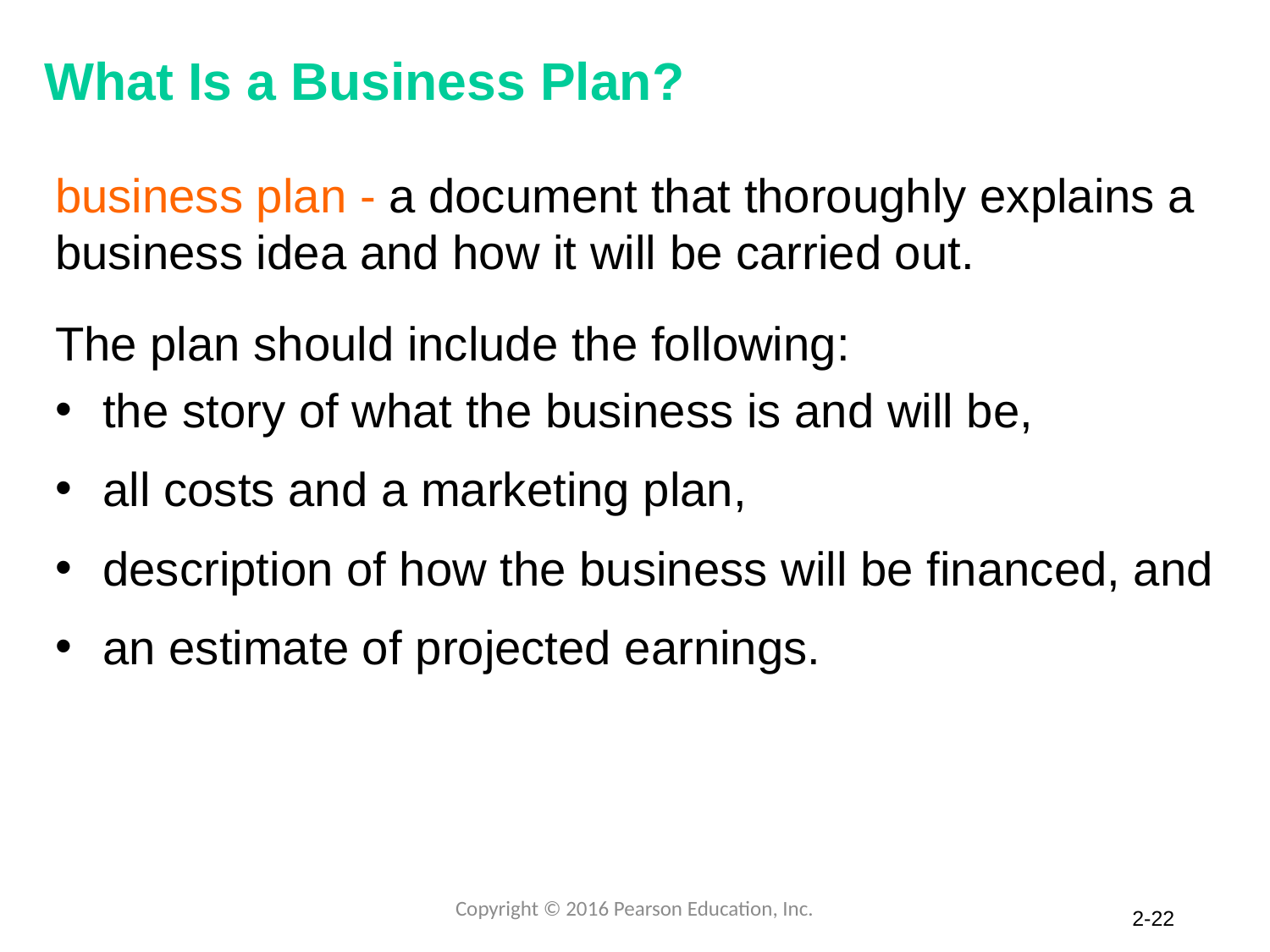

# What Is a Business Plan?
business plan - a document that thoroughly explains a business idea and how it will be carried out.

The plan should include the following:
the story of what the business is and will be,

all costs and a marketing plan,

description of how the business will be financed, and

an estimate of projected earnings.

Copyright © 2016 Pearson Education, Inc.